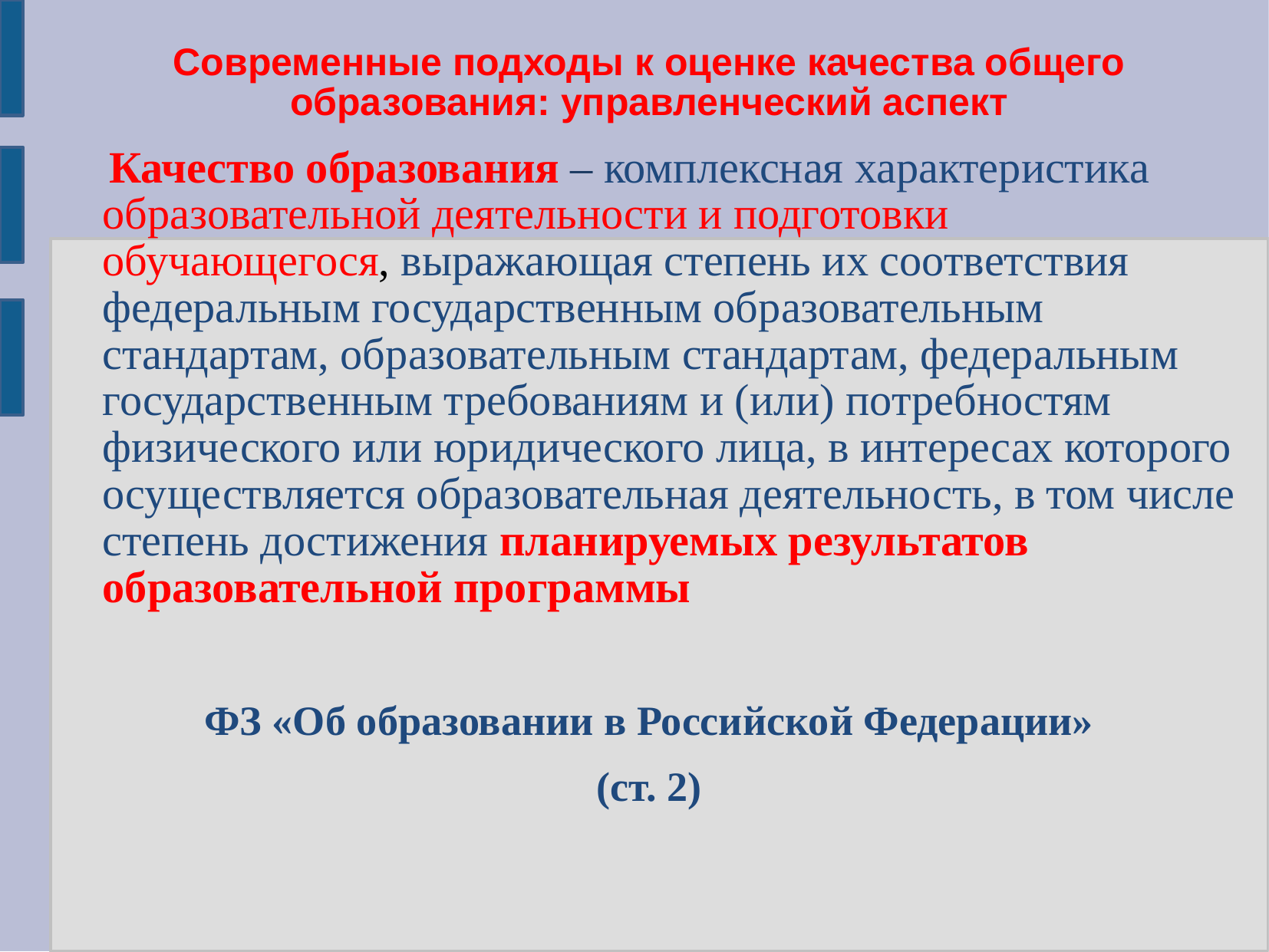

# Современные подходы к оценке качества общего образования: управленческий аспект
    Качество образования – комплексная характеристика образовательной деятельности и подготовки обучающегося, выражающая степень их соответствия федеральным государственным образовательным стандартам, образовательным стандартам, федеральным государственным требованиям и (или) потребностям физического или юридического лица, в интересах которого осуществляется образовательная деятельность, в том числе степень достижения планируемых результатов образовательной программы

ФЗ «Об образовании в Российской Федерации»
 (ст. 2)